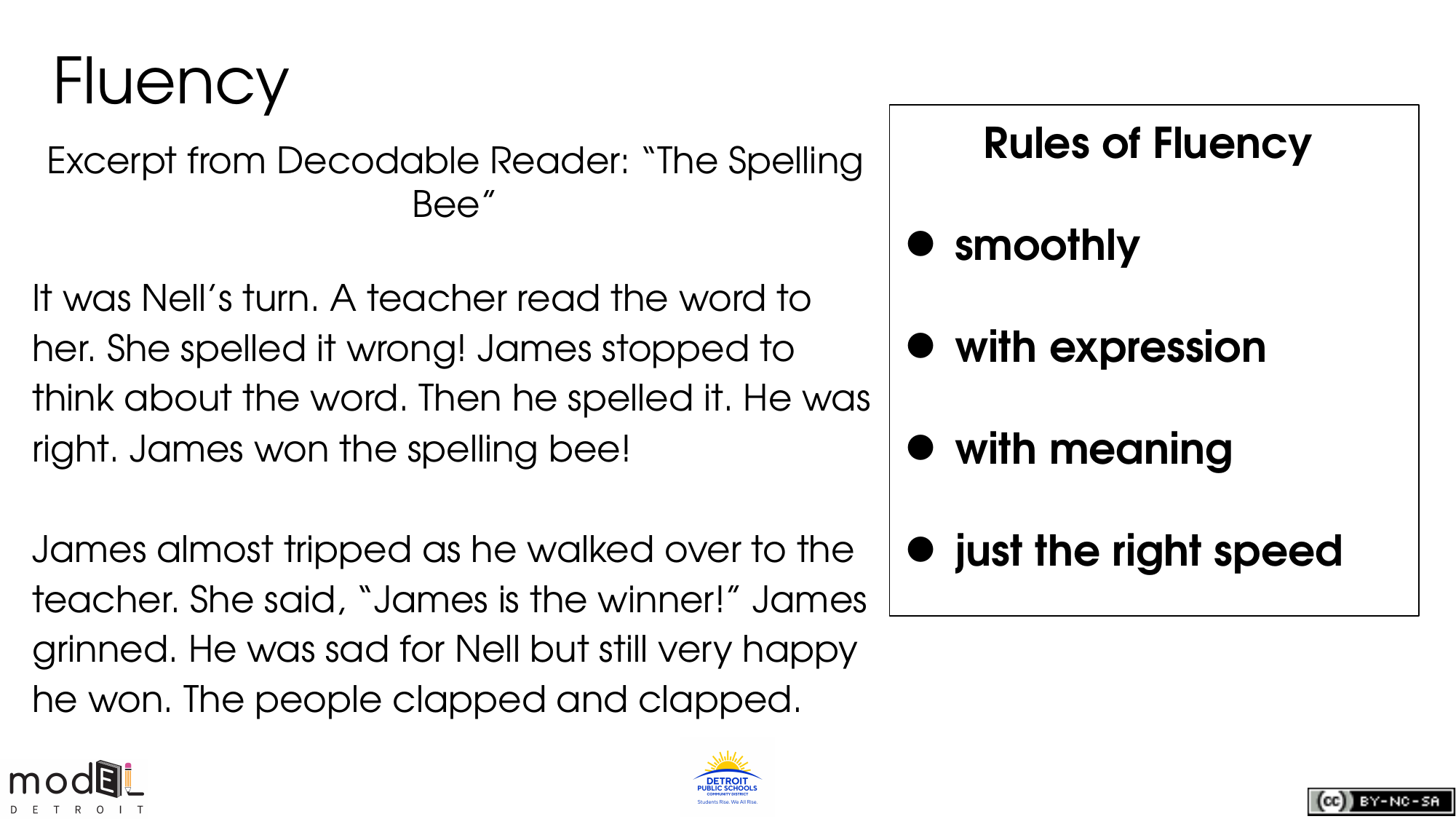

Fluency
Rules of Fluency

smoothly

with expression

with meaning

just the right speed
Excerpt from Decodable Reader: “The Spelling Bee”

It was Nell’s turn. A teacher read the word to her. She spelled it wrong! James stopped to think about the word. Then he spelled it. He was right. James won the spelling bee!

James almost tripped as he walked over to the teacher. She said, “James is the winner!” James grinned. He was sad for Nell but still very happy he won. The people clapped and clapped.